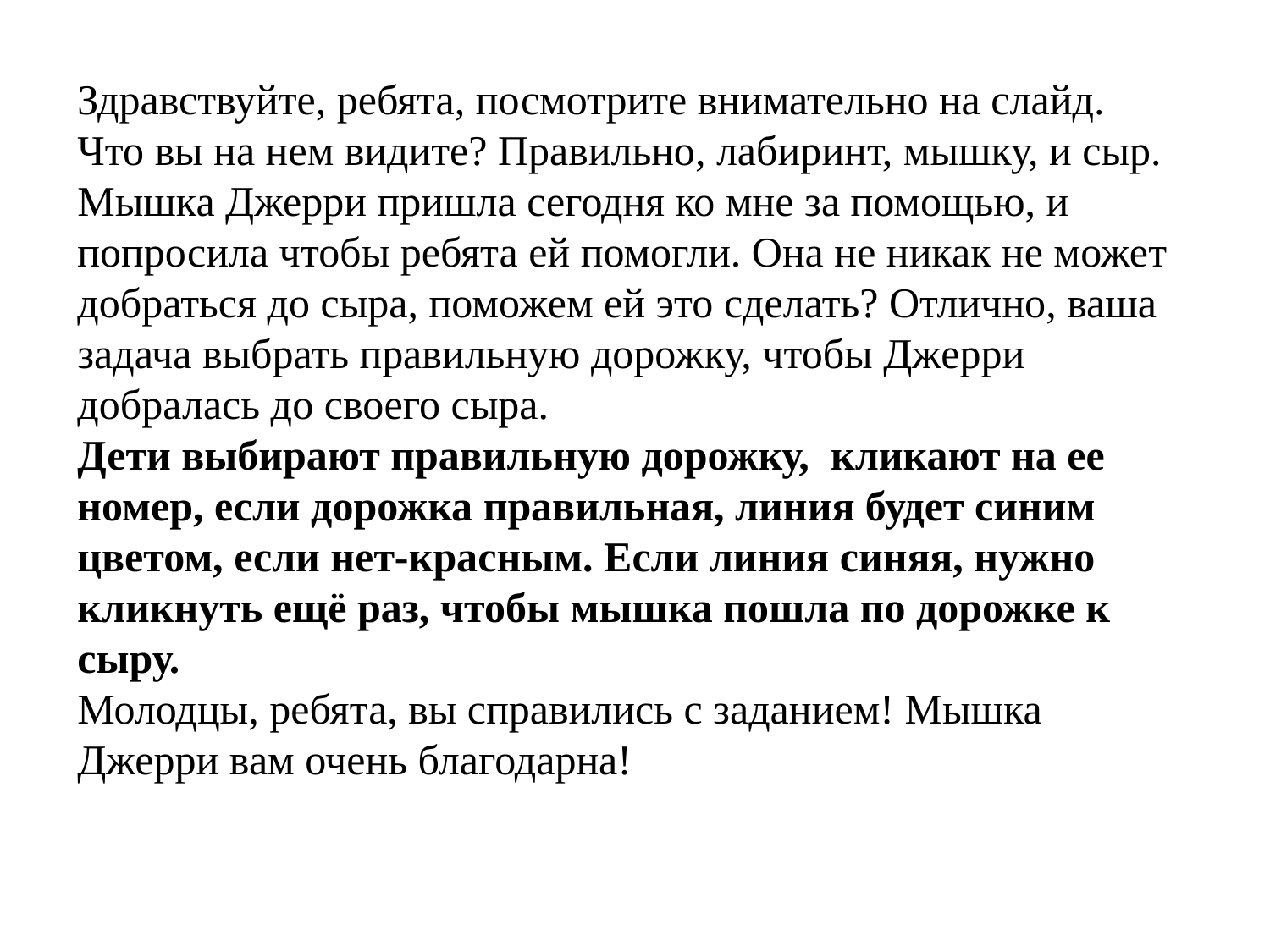

Здравствуйте, ребята, посмотрите внимательно на слайд. Что вы на нем видите? Правильно, лабиринт, мышку, и сыр. Мышка Джерри пришла сегодня ко мне за помощью, и попросила чтобы ребята ей помогли. Она не никак не может добраться до сыра, поможем ей это сделать? Отлично, ваша задача выбрать правильную дорожку, чтобы Джерри добралась до своего сыра.
Дети выбирают правильную дорожку,  кликают на ее номер, если дорожка правильная, линия будет синим цветом, если нет-красным. Если линия синяя, нужно кликнуть ещё раз, чтобы мышка пошла по дорожке к сыру.
Молодцы, ребята, вы справились с заданием! Мышка Джерри вам очень благодарна!